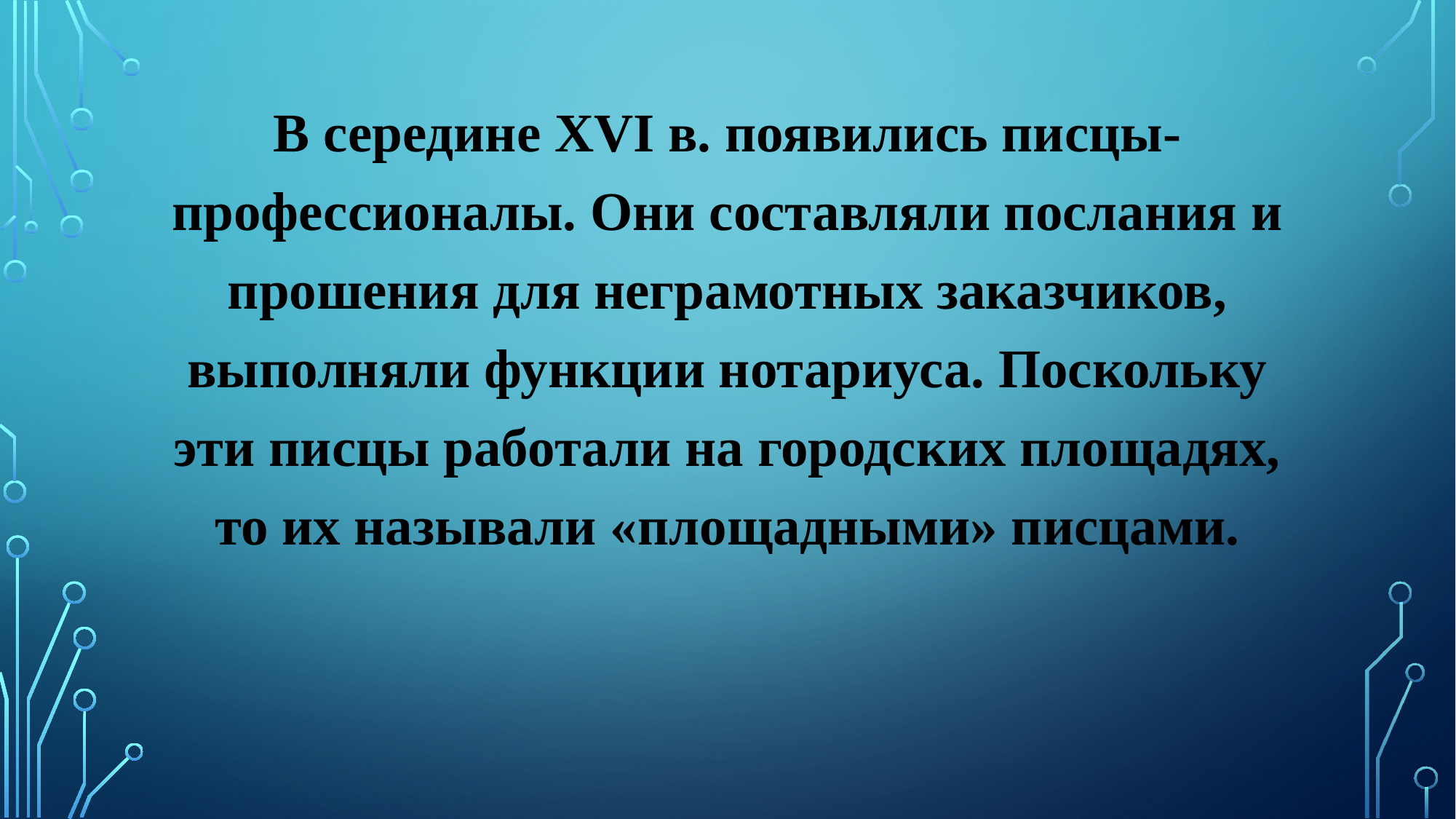

В середине XVI в. появились писцы-профессионалы. Они составляли послания и прошения для неграмотных заказчиков, выполняли функции нотариуса. Поскольку эти писцы работали на городских площадях, то их называли «площадными» писцами.